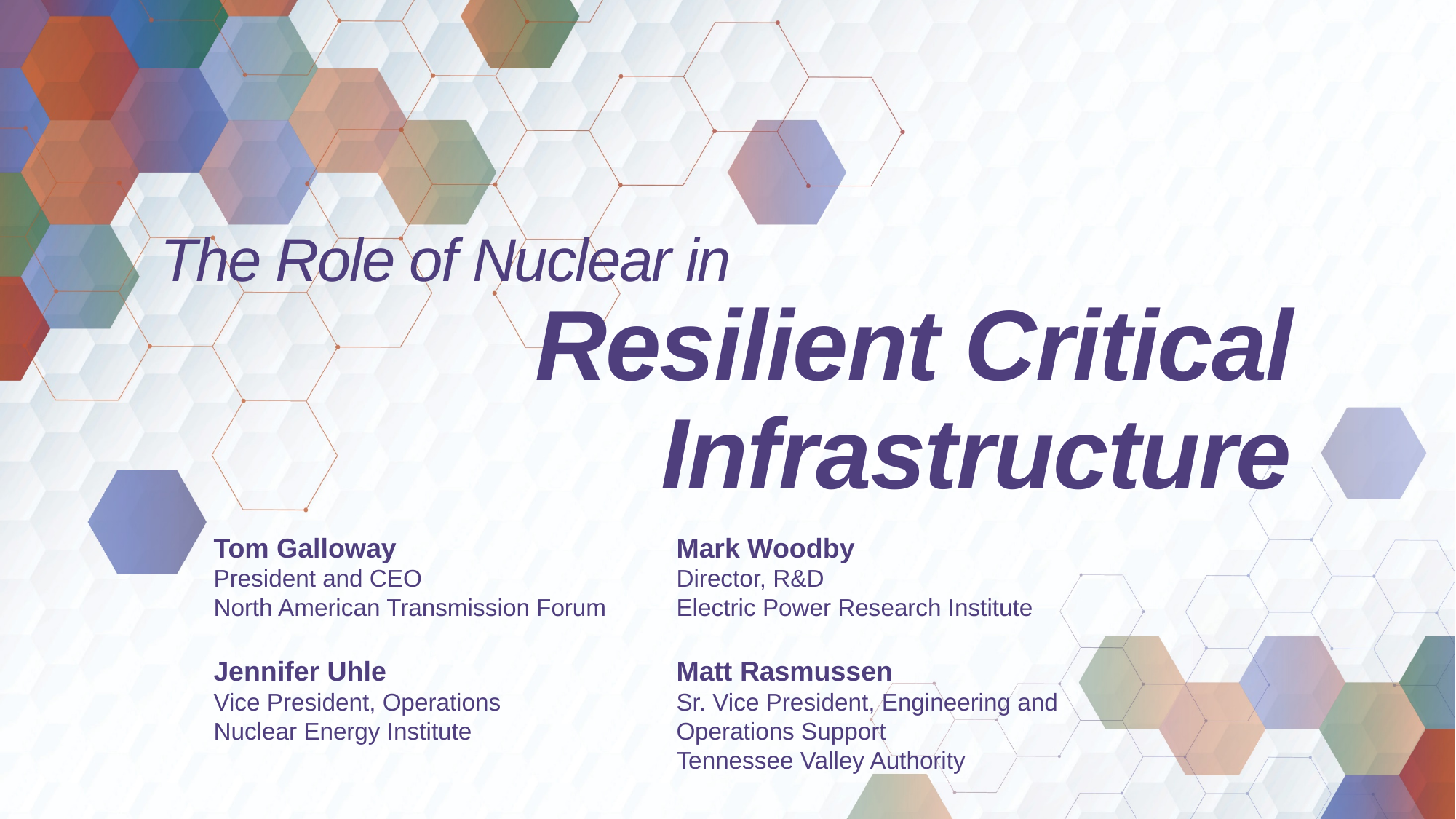

The Role of Nuclear in
Resilient Critical Infrastructure
Tom Galloway
President and CEO
North American Transmission Forum
Mark Woodby
Director, R&D
Electric Power Research Institute
Jennifer Uhle
Vice President, Operations
Nuclear Energy Institute
Matt Rasmussen
Sr. Vice President, Engineering and Operations Support
Tennessee Valley Authority